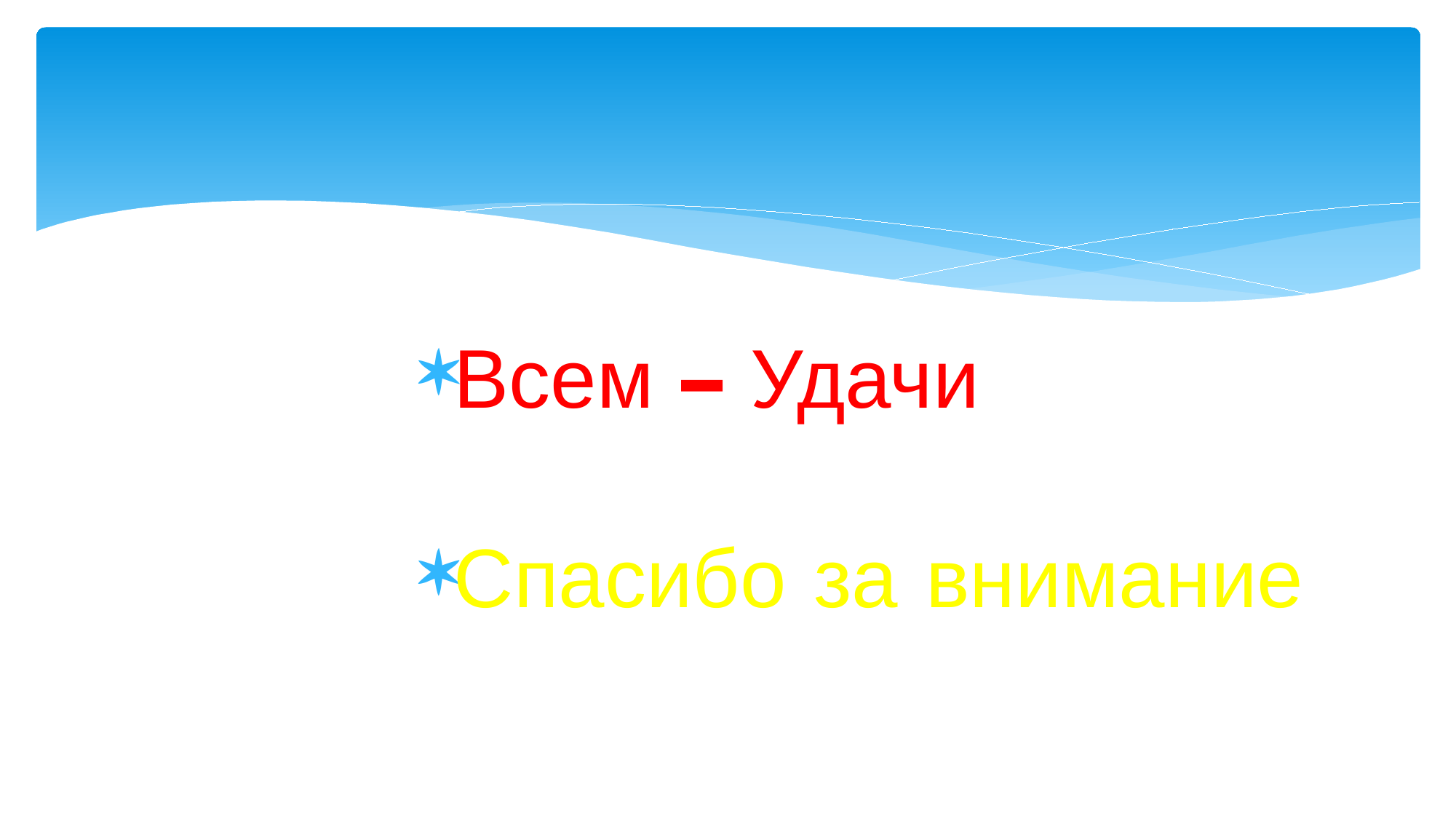

#
Всем – Удачи

Спасибо за внимание